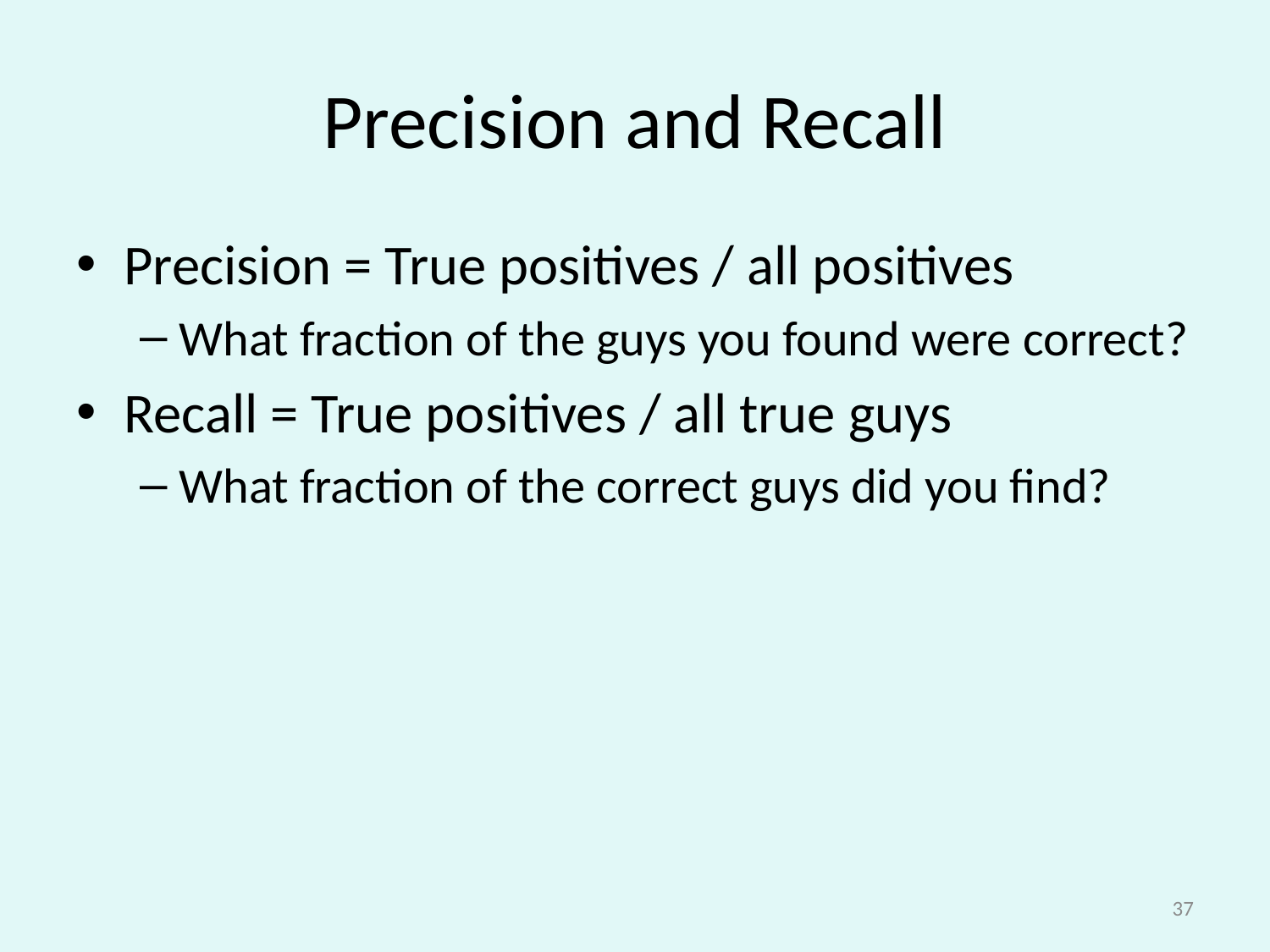

# Precision and Recall
Precision = True positives / all positives
What fraction of the guys you found were correct?
Recall = True positives / all true guys
What fraction of the correct guys did you find?
37